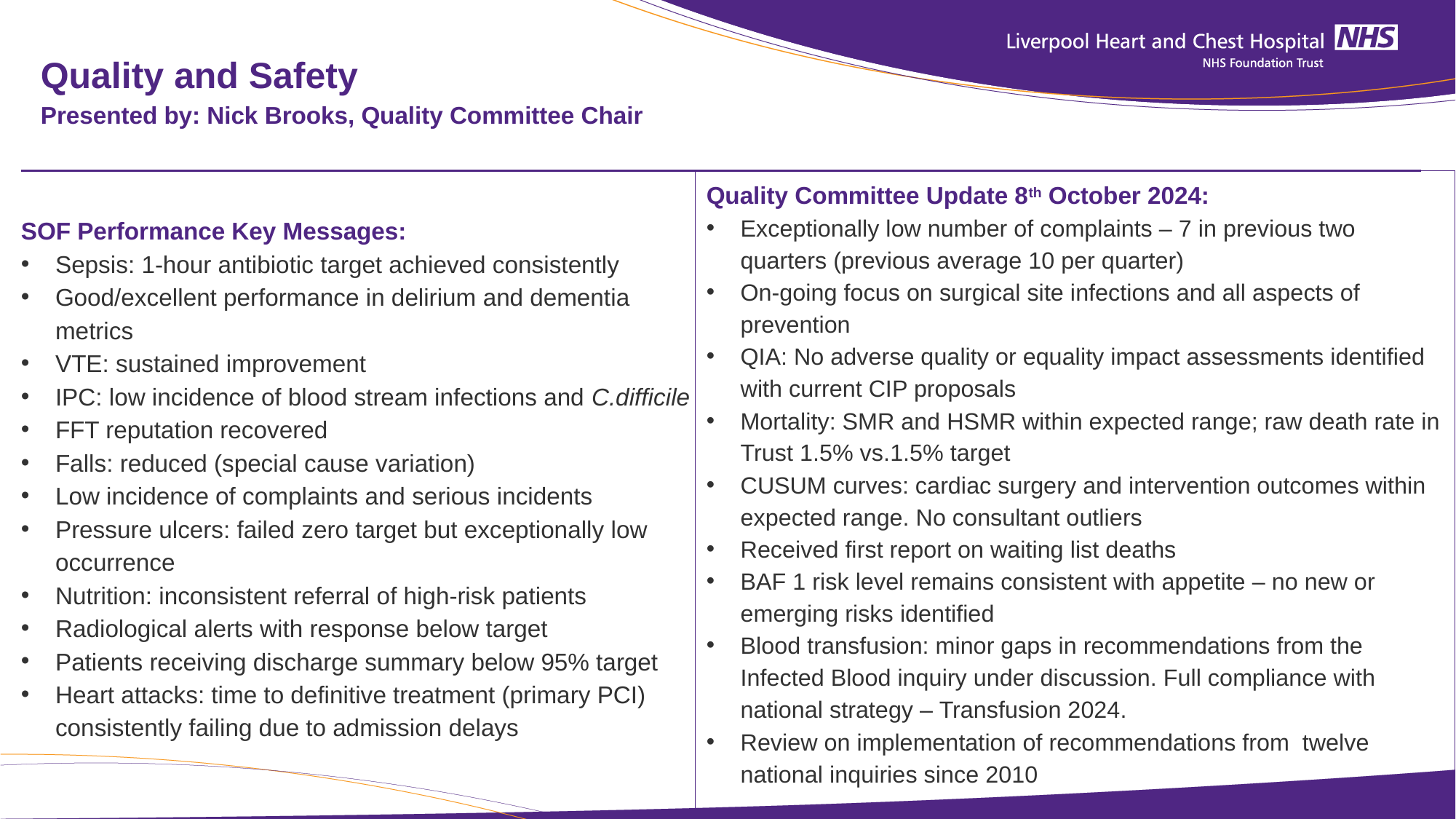

# Quality and Safety Presented by: Nick Brooks, Quality Committee Chair
Quality Committee Update 8th October 2024:
Exceptionally low number of complaints – 7 in previous two quarters (previous average 10 per quarter)
On-going focus on surgical site infections and all aspects of prevention
QIA: No adverse quality or equality impact assessments identified with current CIP proposals
Mortality: SMR and HSMR within expected range; raw death rate in Trust 1.5% vs.1.5% target
CUSUM curves: cardiac surgery and intervention outcomes within expected range. No consultant outliers
Received first report on waiting list deaths
BAF 1 risk level remains consistent with appetite – no new or emerging risks identified
Blood transfusion: minor gaps in recommendations from the Infected Blood inquiry under discussion. Full compliance with national strategy – Transfusion 2024.
Review on implementation of recommendations from  twelve national inquiries since 2010

SOF Performance Key Messages:
Sepsis: 1-hour antibiotic target achieved consistently
Good/excellent performance in delirium and dementia metrics
VTE: sustained improvement
IPC: low incidence of blood stream infections and C.difficile
FFT reputation recovered
Falls: reduced (special cause variation)
Low incidence of complaints and serious incidents
Pressure ulcers: failed zero target but exceptionally low occurrence
Nutrition: inconsistent referral of high-risk patients
Radiological alerts with response below target
Patients receiving discharge summary below 95% target
Heart attacks: time to definitive treatment (primary PCI) consistently failing due to admission delays